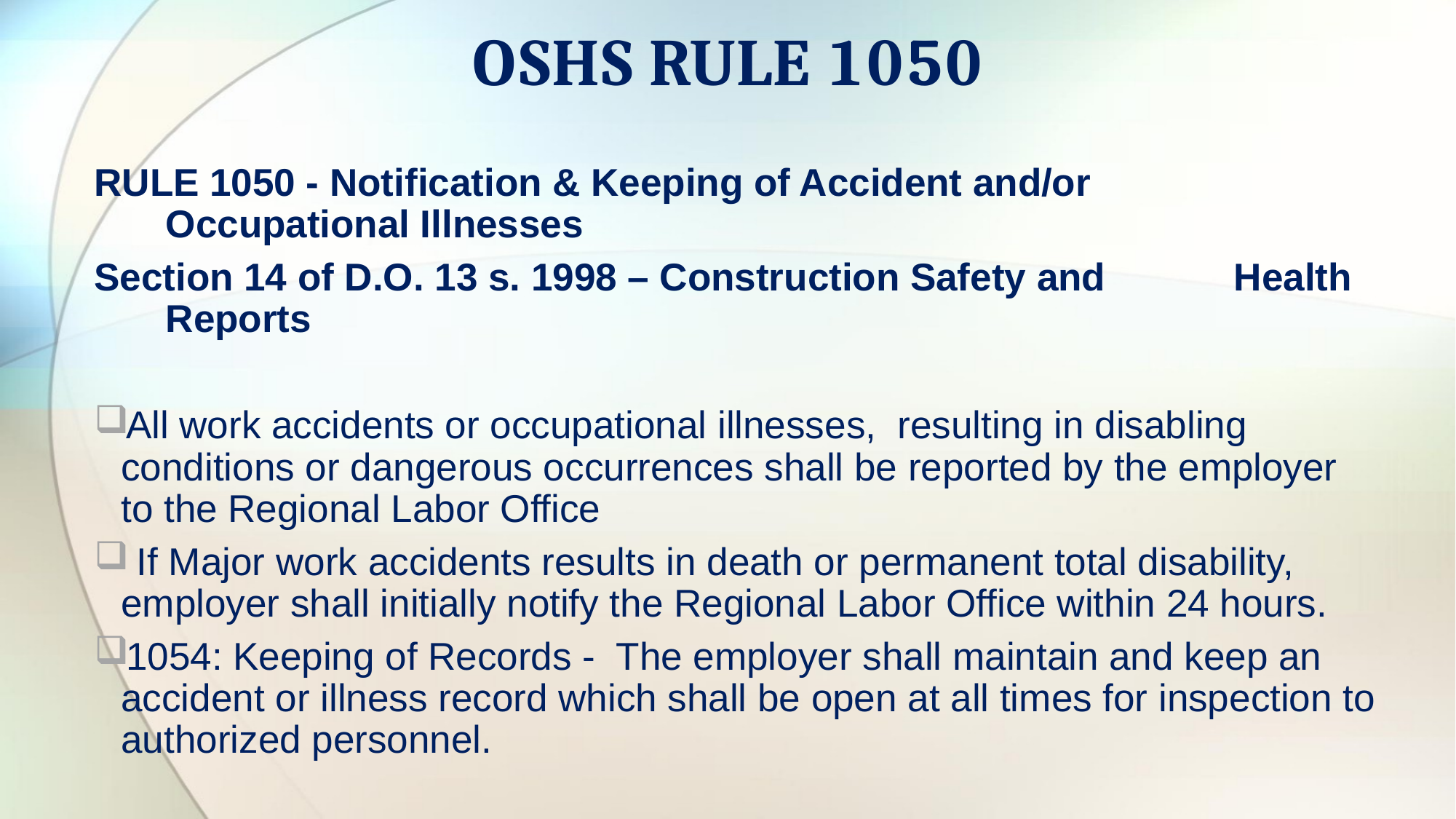

# OSHS RULE 1050
RULE 1050 - Notification & Keeping of Accident and/or 			   Occupational Illnesses
Section 14 of D.O. 13 s. 1998 – Construction Safety and 						       Health Reports

All work accidents or occupational illnesses,  resulting in disabling conditions or dangerous occurrences shall be reported by the employer to the Regional Labor Office
 If Major work accidents results in death or permanent total disability, employer shall initially notify the Regional Labor Office within 24 hours.
1054: Keeping of Records -  The employer shall maintain and keep an accident or illness record which shall be open at all times for inspection to authorized personnel.